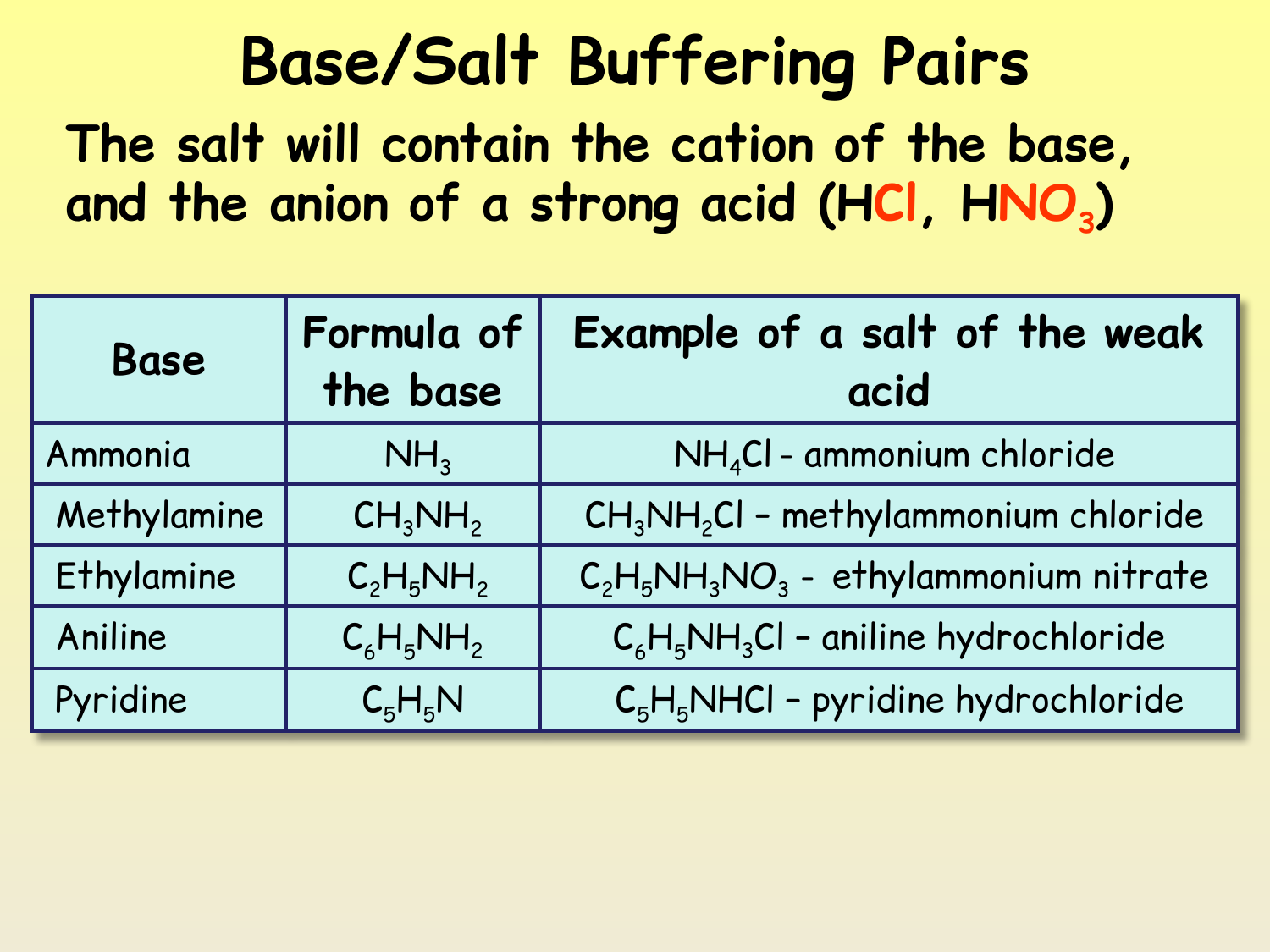

# Base/Salt Buffering Pairs
The salt will contain the cation of the base, and the anion of a strong acid (HCl, HNO3)
| Base | Formula of the base | Example of a salt of the weak acid |
| --- | --- | --- |
| Ammonia | NH3 | NH4Cl - ammonium chloride |
| Methylamine | CH3NH2 | CH3NH2Cl – methylammonium chloride |
| Ethylamine | C2H5NH2 | C2H5NH3NO3 -  ethylammonium nitrate |
| Aniline | C6H5NH2 | C6H5NH3Cl – aniline hydrochloride |
| Pyridine | C5H5N | C5H5NHCl – pyridine hydrochloride |